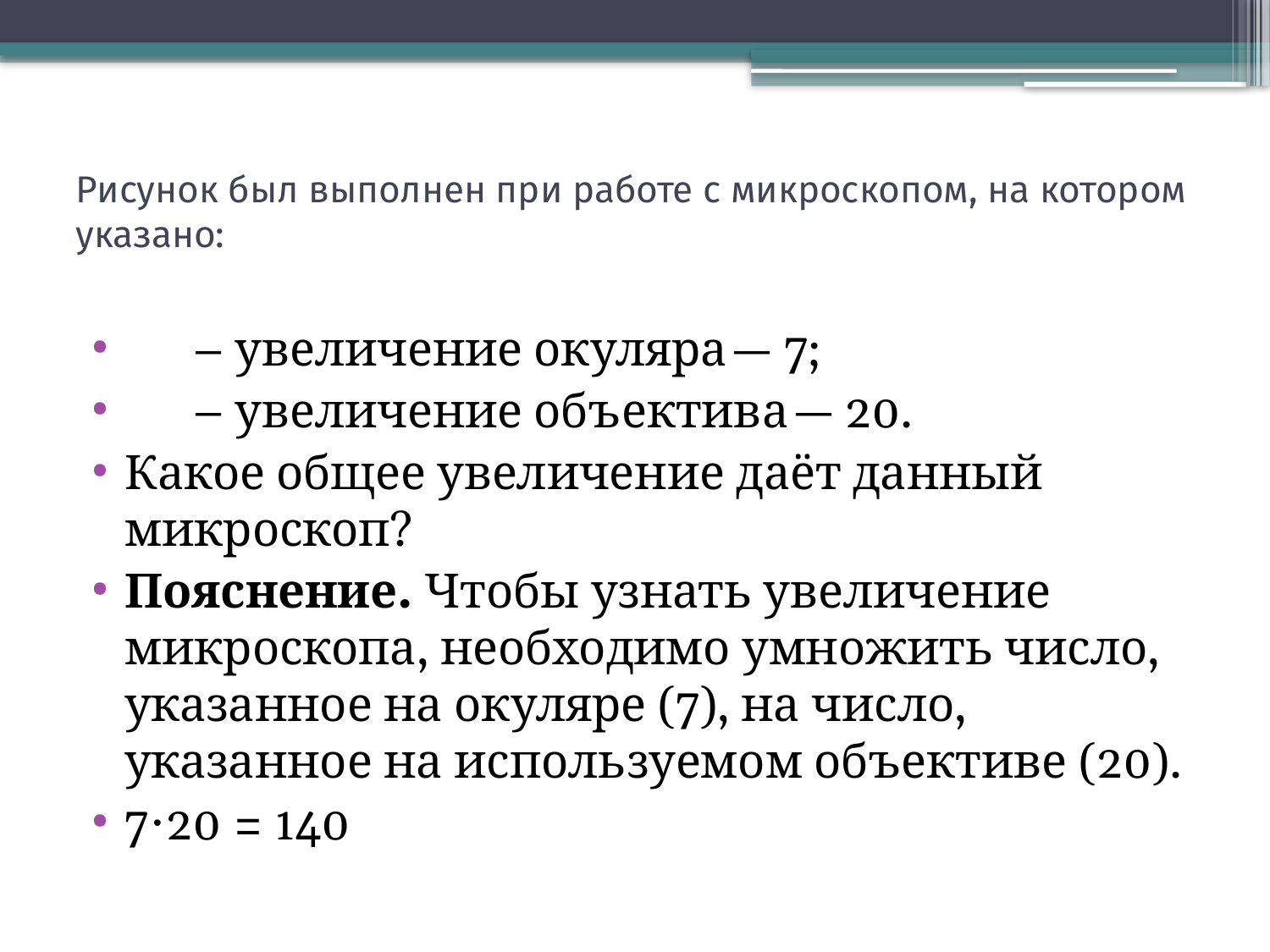

# Рисунок был выполнен при работе с микроскопом, на котором указано:
      – увеличение окуляра  — 7;
      – увеличение объектива  — 20.
Какое общее увеличение даёт данный микроскоп?
Пояснение. Чтобы узнать увеличение микроскопа, необходимо умножить число, указанное на окуляре (7), на число, указанное на используемом объективе (20).
7 · 20 = 140